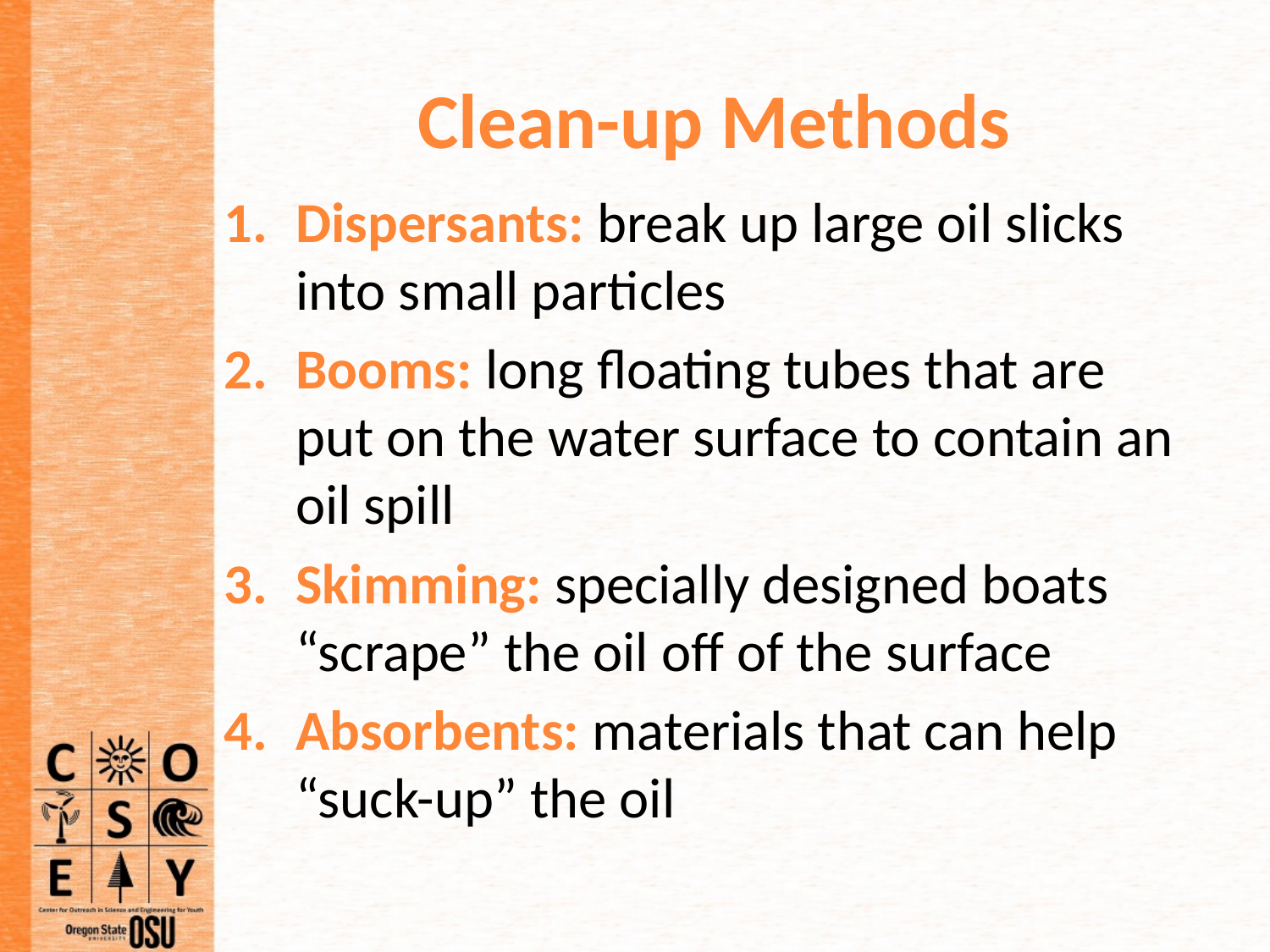

# Clean-up Methods
Dispersants: break up large oil slicks into small particles
Booms: long floating tubes that are put on the water surface to contain an oil spill
Skimming: specially designed boats “scrape” the oil off of the surface
Absorbents: materials that can help “suck-up” the oil